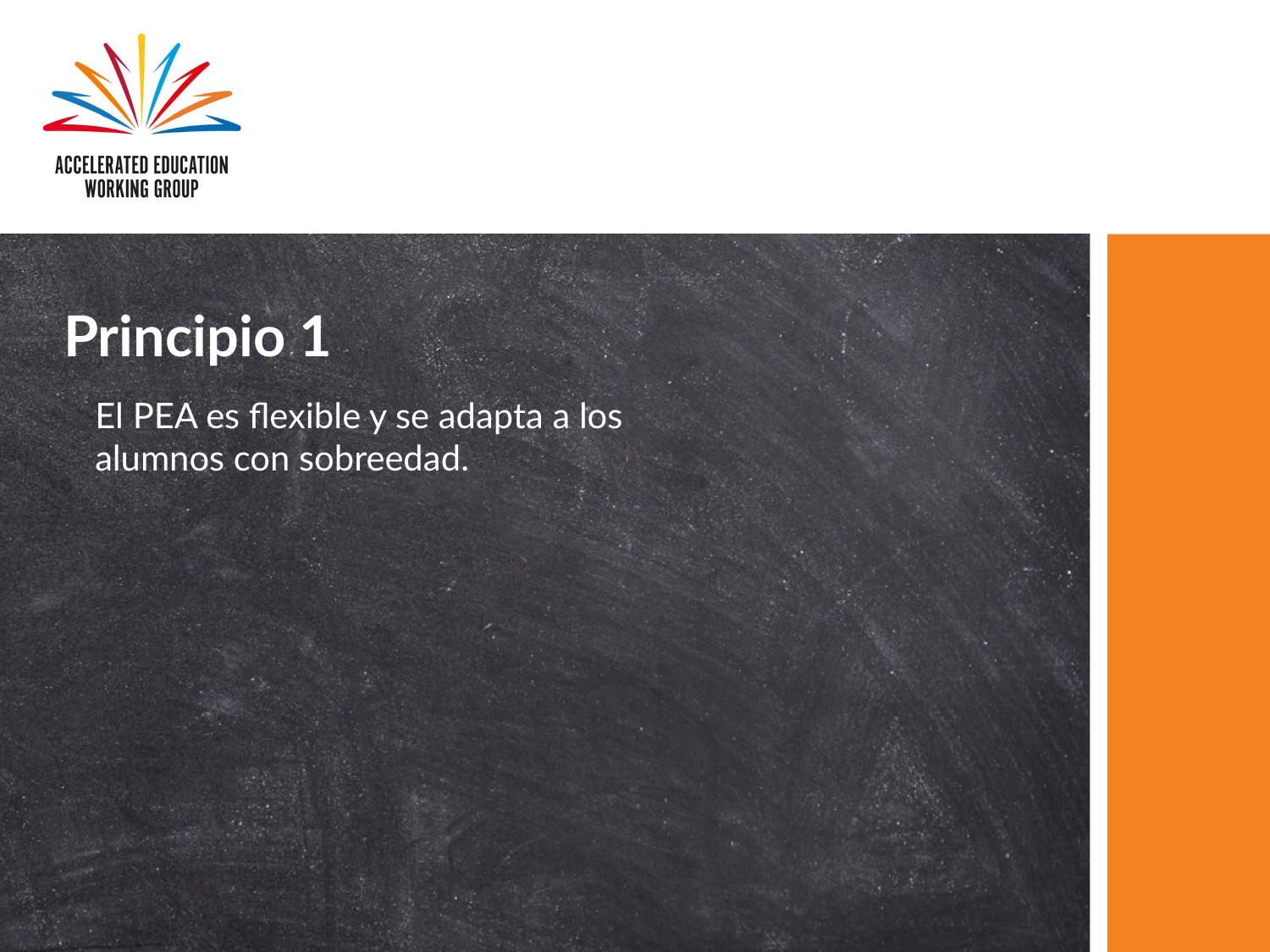

Principio 1
El PEA es flexible y se adapta a los alumnos con sobreedad.